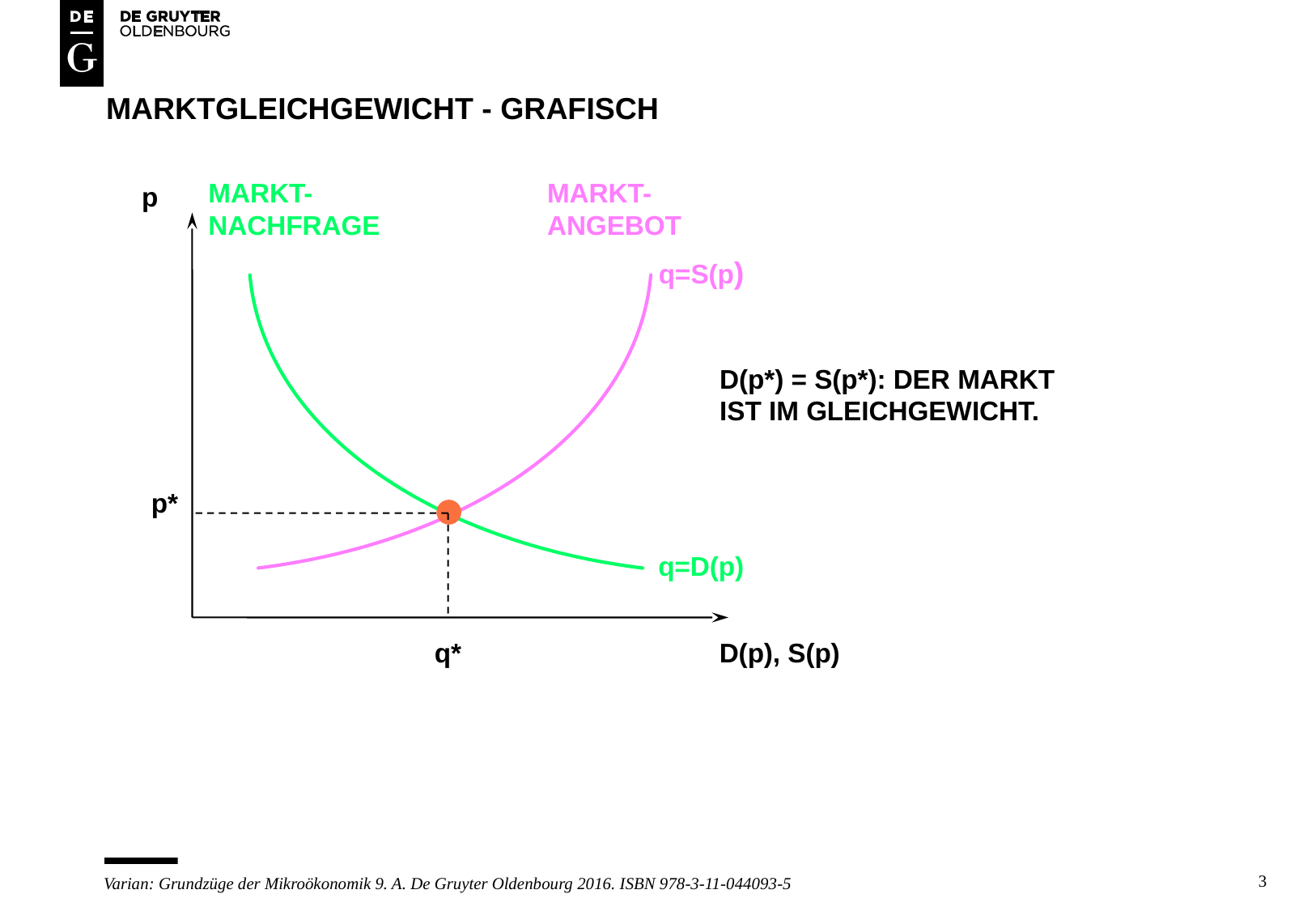

# Marktgleichgewicht - grafisch

MARKT-
ANGEBOT
MARKT-
NACHFRAGE
p

q=S(p)

D(p*) = S(p*): DER MARKT
IST IM GLEICHGEWICHT.
p*

q=D(p)

q*
D(p), S(p)
3
Varian: Grundzüge der Mikroökonomik 9. A. De Gruyter Oldenbourg 2016. ISBN 978-3-11-044093-5